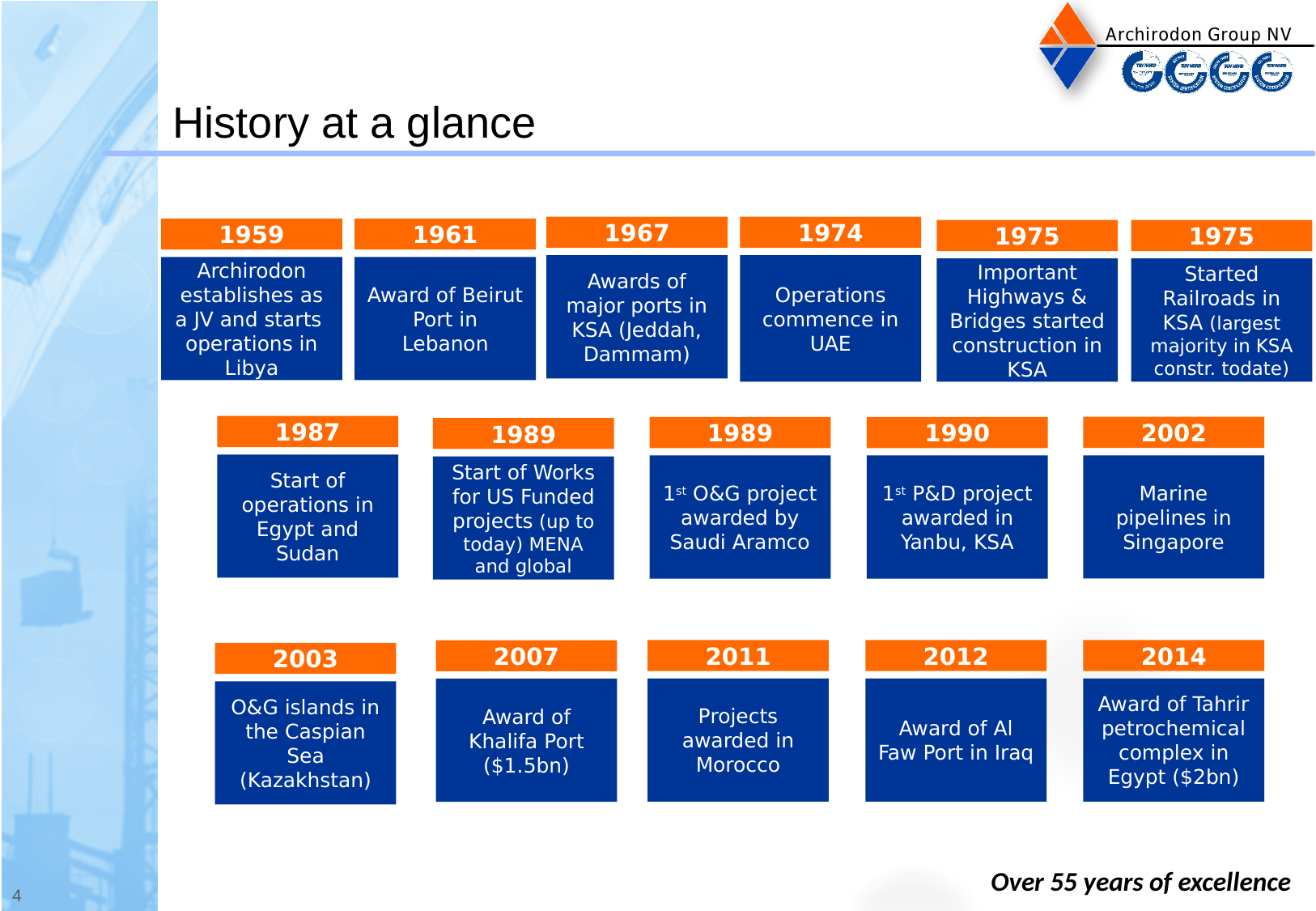

History at a glance

1967
1974
1959
1961
1975
1975
Awards of major ports in KSA (Jeddah, Dammam)
Operations commence in UAE
Archirodon establishes as a JV and starts  operations in Libya
Award of Beirut Port in Lebanon
Important Highways & Bridges started construction in KSA
Started Railroads in KSA (largest majority in KSA constr. todate)
1987
2002
1989
1990
1989
Start of operations in Egypt and Sudan
Marine pipelines in Singapore
1st O&G project awarded by Saudi Aramco
1st P&D project awarded in Yanbu, KSA
Start of Works for US Funded projects (up to today) MENA and global
2011
2012
2014
2007
2003
Projects awarded in Morocco
Award of Al Faw Port in Iraq
Award of Tahrir petrochemical complex in Egypt ($2bn)
Award of Khalifa Port ($1.5bn)
O&G islands in the Caspian Sea (Kazakhstan)
Over 55 years of excellence
4